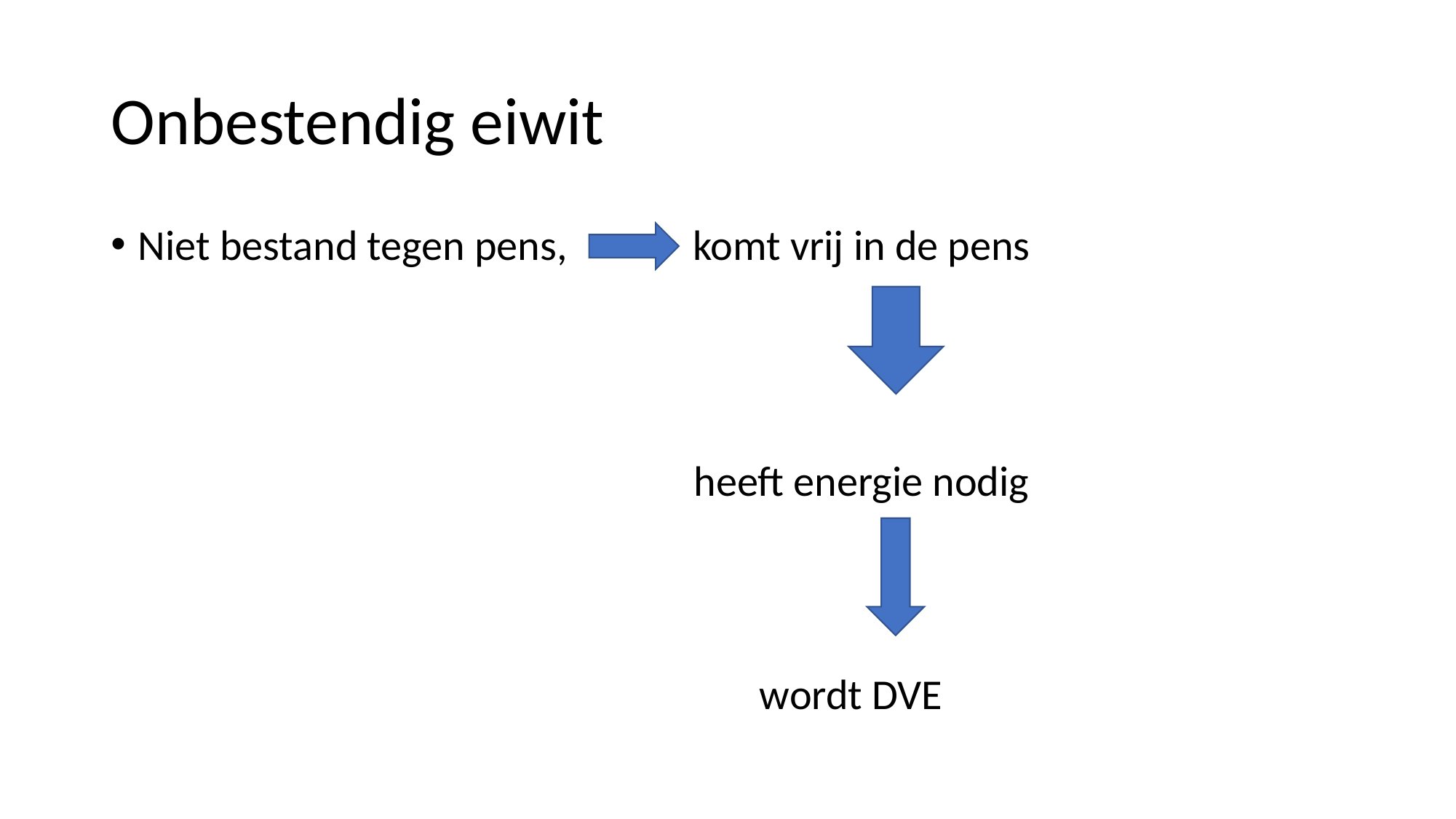

# Onbestendig eiwit
Niet bestand tegen pens,             komt vrij in de pens

                 heeft energie nodig

                      wordt DVE